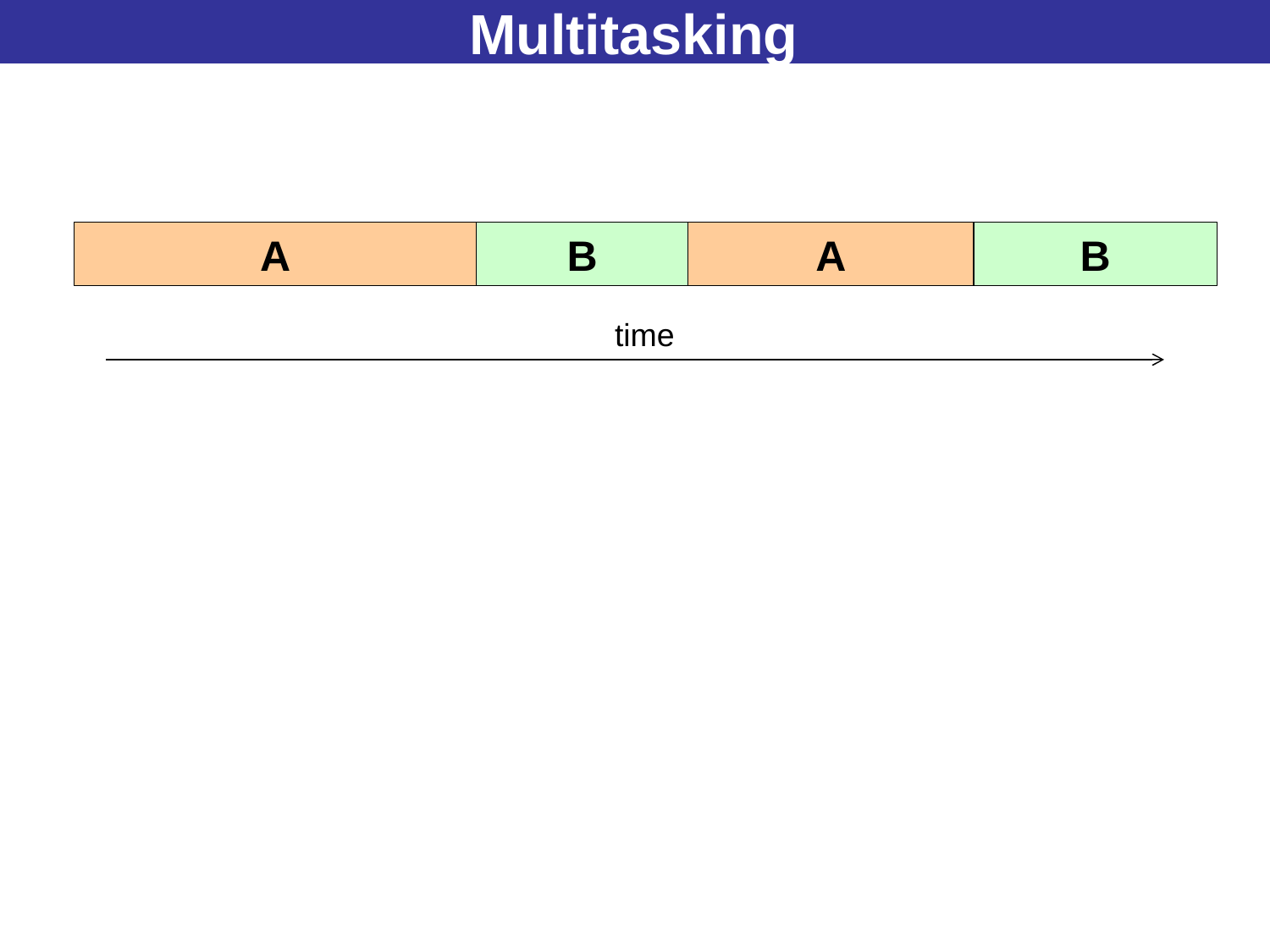

# Multitasking

A
B
A
B
time